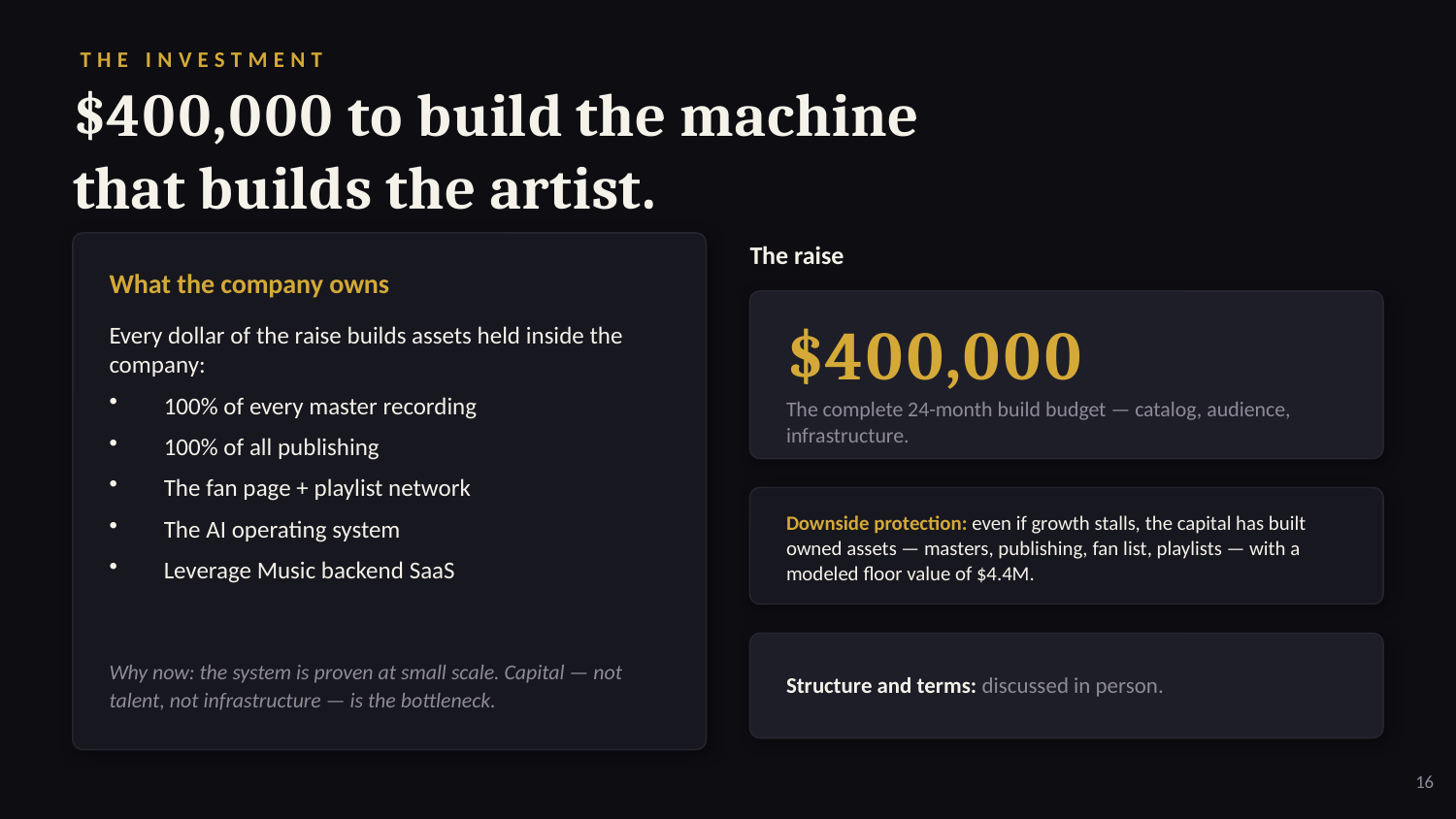

THE INVESTMENT
$400,000 to build the machine that builds the artist.

The raise
What the company owns

$400,000
Every dollar of the raise builds assets held inside the company:
100% of every master recording
100% of all publishing
The fan page + playlist network
The AI operating system
Leverage Music backend SaaS
The complete 24-month build budget — catalog, audience, infrastructure.

Downside protection: even if growth stalls, the capital has built owned assets — masters, publishing, fan list, playlists — with a modeled floor value of $4.4M.
Why now: the system is proven at small scale. Capital — not talent, not infrastructure — is the bottleneck.

Structure and terms: discussed in person.
16